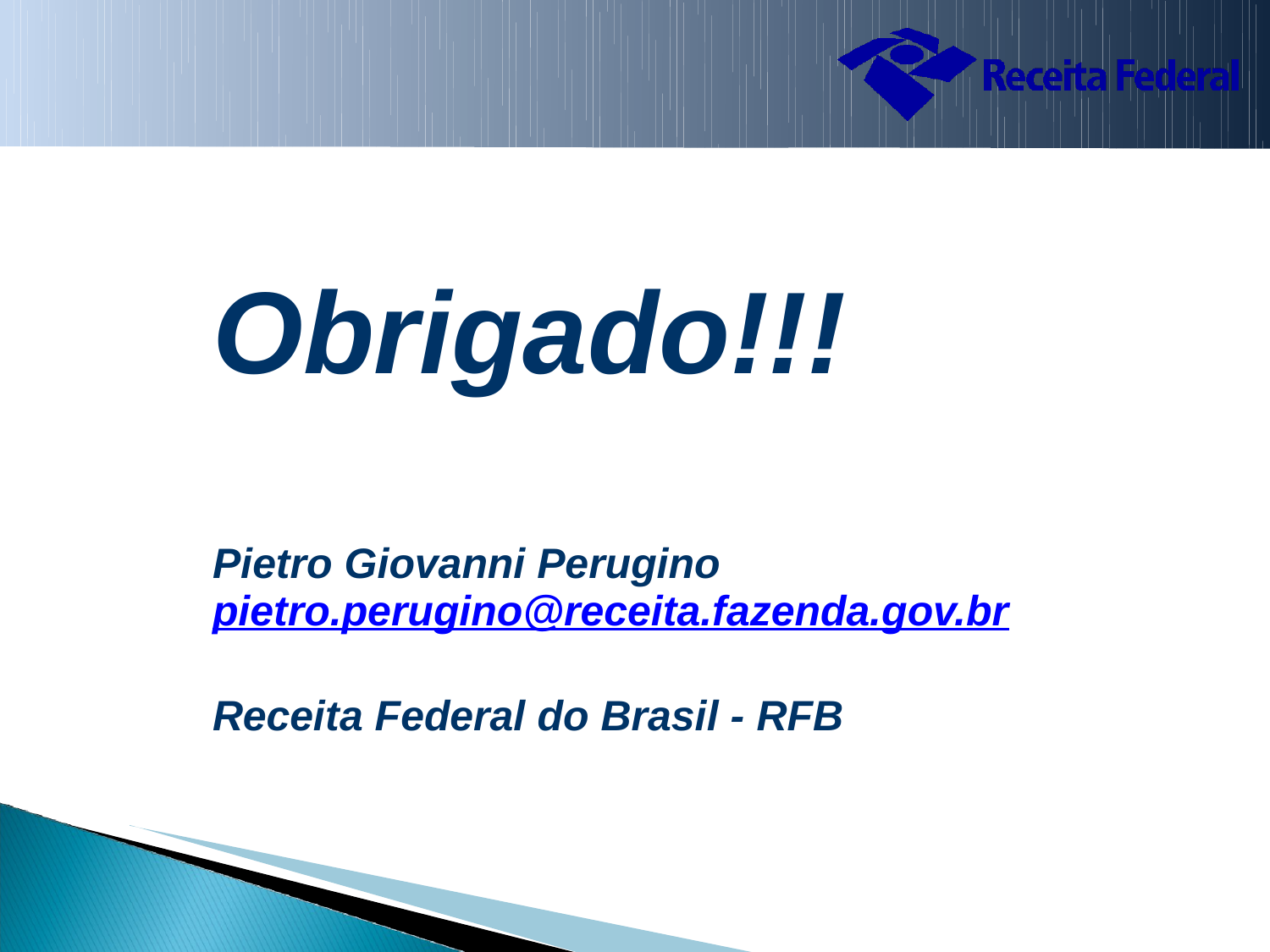

Obrigado!!!
Pietro Giovanni Perugino
pietro.perugino@receita.fazenda.gov.br
Receita Federal do Brasil - RFB